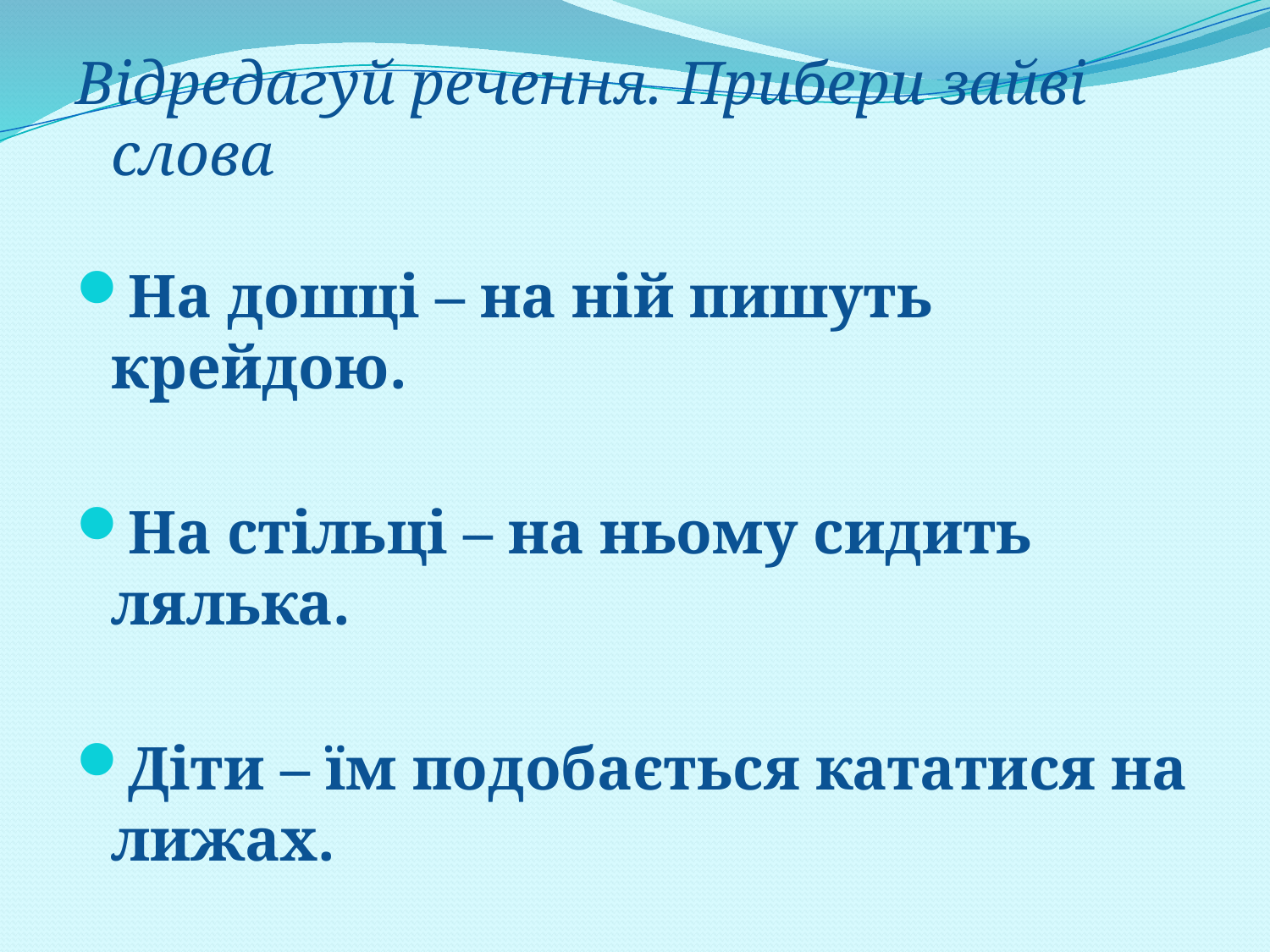

Відредагуй речення. Прибери зайві слова

На дошці – на ній пишуть крейдою.

На стільці – на ньому сидить лялька.

Діти – їм подобається кататися на лижах.